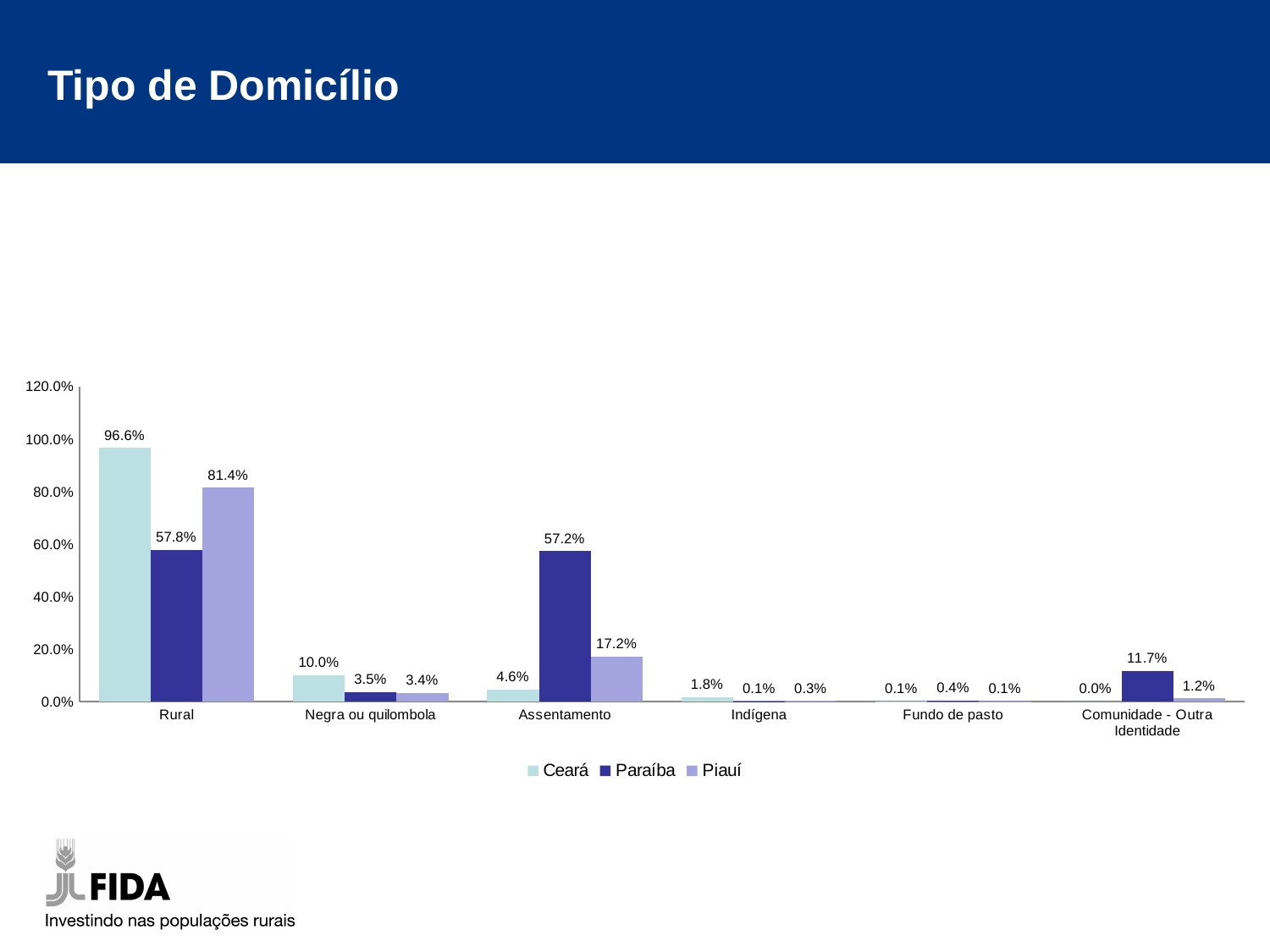

Tipo de Domicílio

### Chart

| Category | Ceará | Paraíba | Piauí |
|---|---|---|---|
| Rural | 0.9655172413793104 | 0.5783274440518257 | 0.8139980824544589 |
| Negra ou quilombola | 0.10024057738572574 | 0.035335689045936404 | 0.0335570469798658 |
| Assentamento | 0.04570970328789093 | 0.5724381625441697 | 0.1716203259827421 |
| Indígena | 0.01764234161988777 | 0.001177856301531215 | 0.0028763183125599242 |
| Fundo de pasto | 0.0008019246190858069 | 0.003533568904593641 | 0.0009587727708533079 |
| Comunidade - Outra Identidade | 0.0 | 0.1166077738515902 | 0.012464046021092998 |